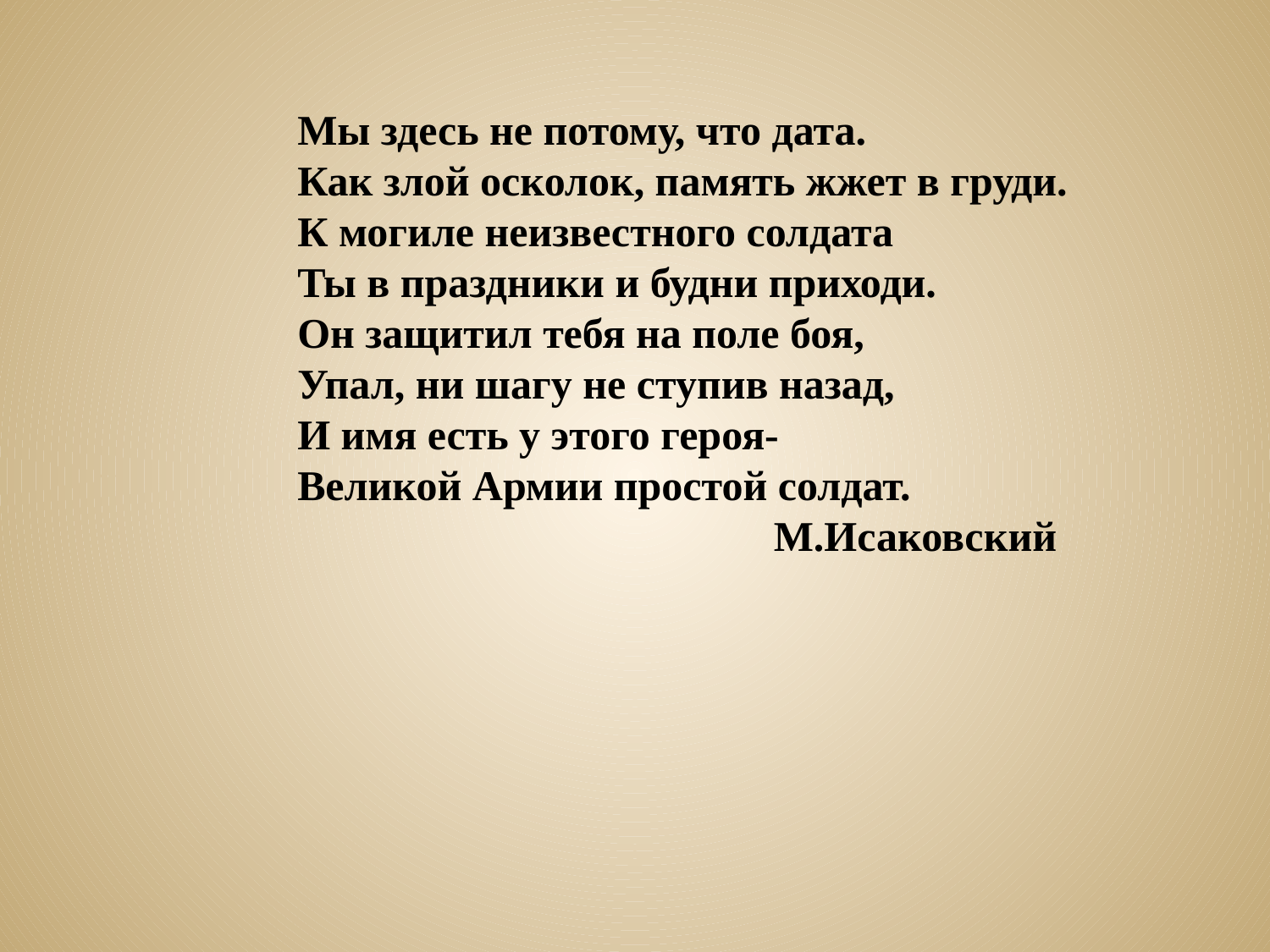

Мы здесь не потому, что дата.
Как злой осколок, память жжет в груди.
К могиле неизвестного солдата
Ты в праздники и будни приходи.
Он защитил тебя на поле боя,
Упал, ни шагу не ступив назад,
И имя есть у этого героя-
Великой Армии простой солдат.
                                             М.Исаковский